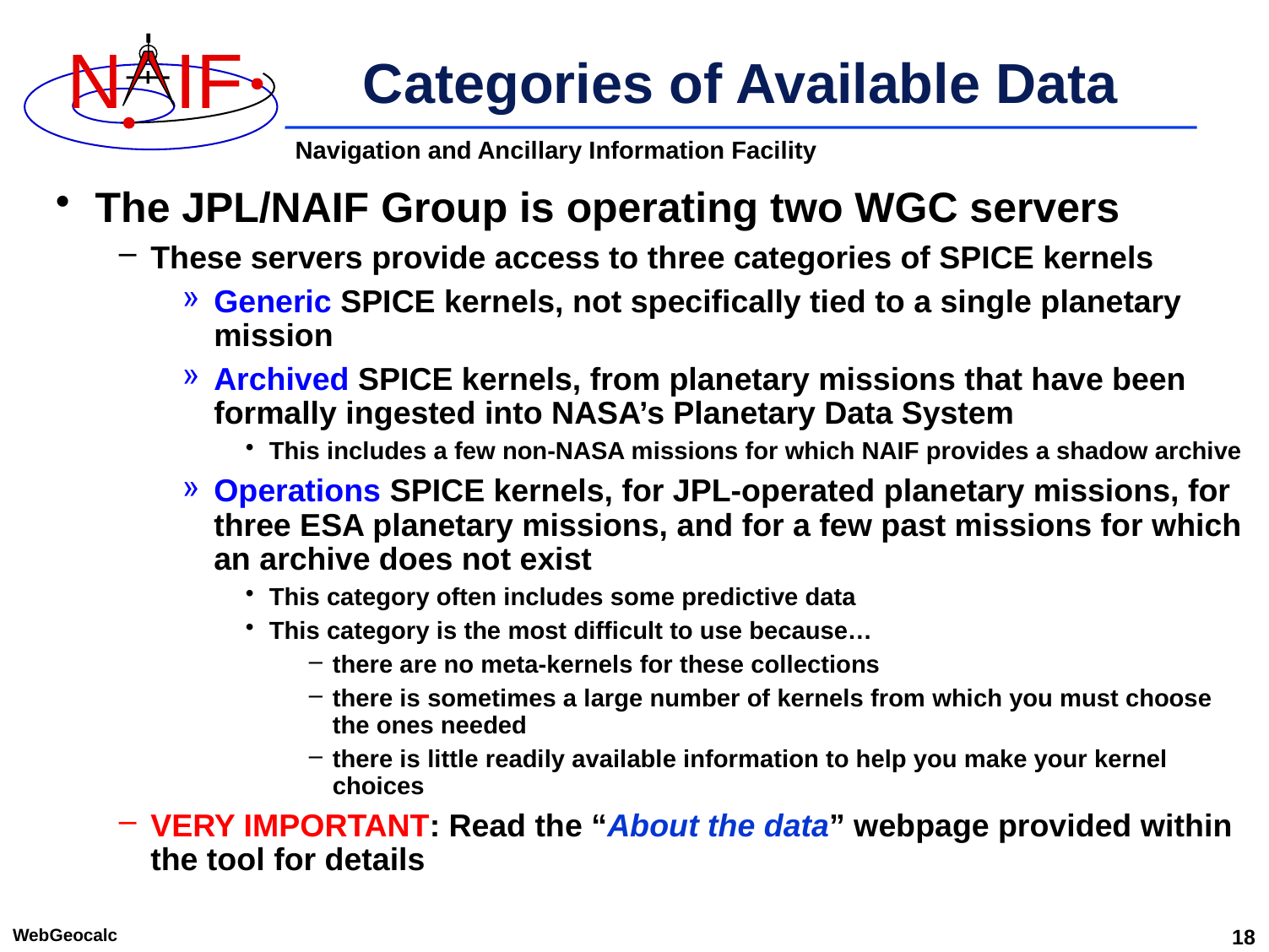

# Categories of Available Data
The JPL/NAIF Group is operating two WGC servers
These servers provide access to three categories of SPICE kernels
Generic SPICE kernels, not specifically tied to a single planetary mission
Archived SPICE kernels, from planetary missions that have been formally ingested into NASA’s Planetary Data System
This includes a few non-NASA missions for which NAIF provides a shadow archive
Operations SPICE kernels, for JPL-operated planetary missions, for three ESA planetary missions, and for a few past missions for which an archive does not exist
This category often includes some predictive data
This category is the most difficult to use because…
there are no meta-kernels for these collections
there is sometimes a large number of kernels from which you must choose the ones needed
there is little readily available information to help you make your kernel choices
VERY IMPORTANT: Read the “About the data” webpage provided within the tool for details
WebGeocalc
18